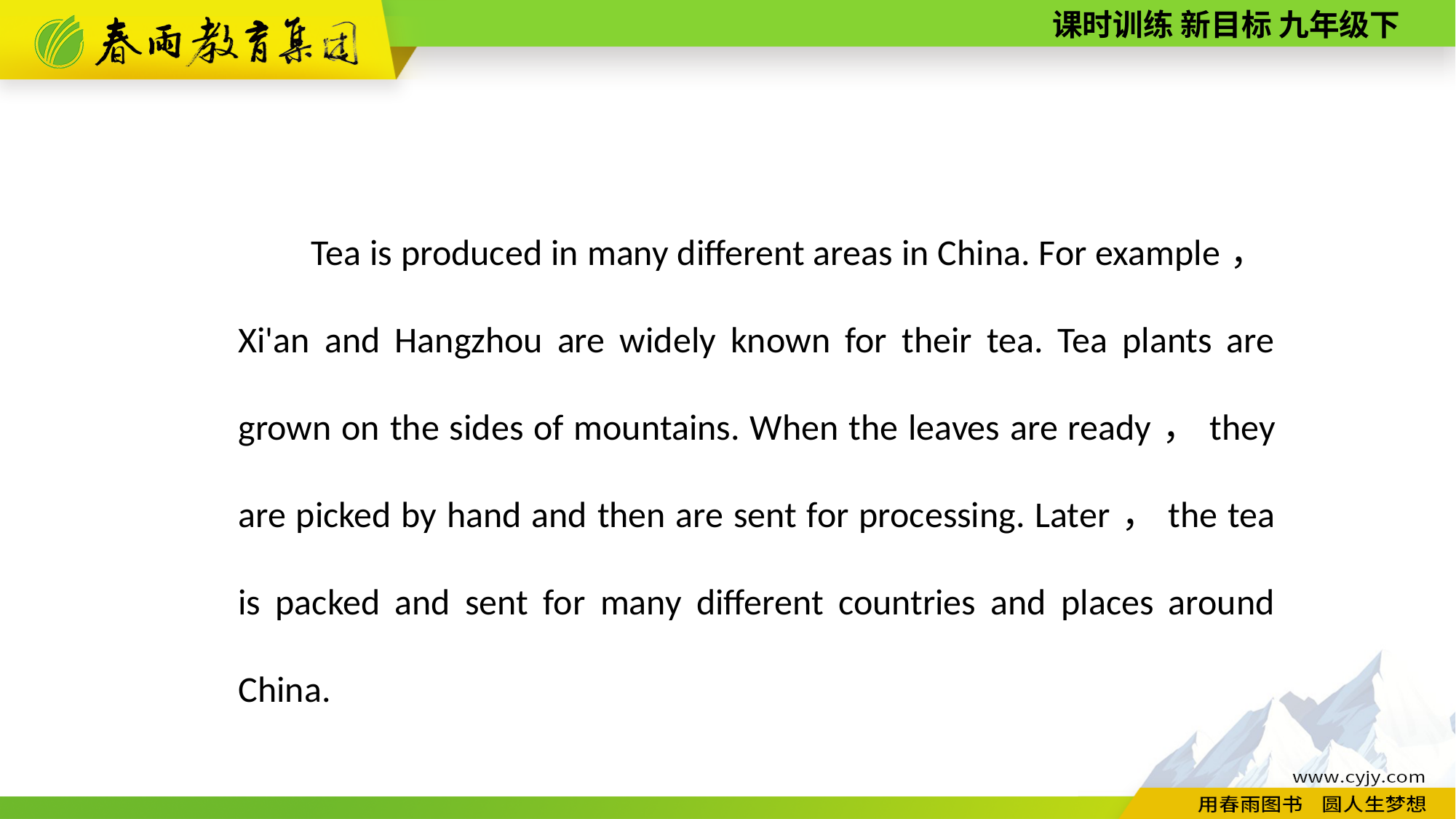

Tea is produced in many different areas in China. For example，Xi'an and Hangzhou are widely known for their tea. Tea plants are grown on the sides of mountains. When the leaves are ready，they are picked by hand and then are sent for processing. Later，the tea is packed and sent for many different countries and places around China.